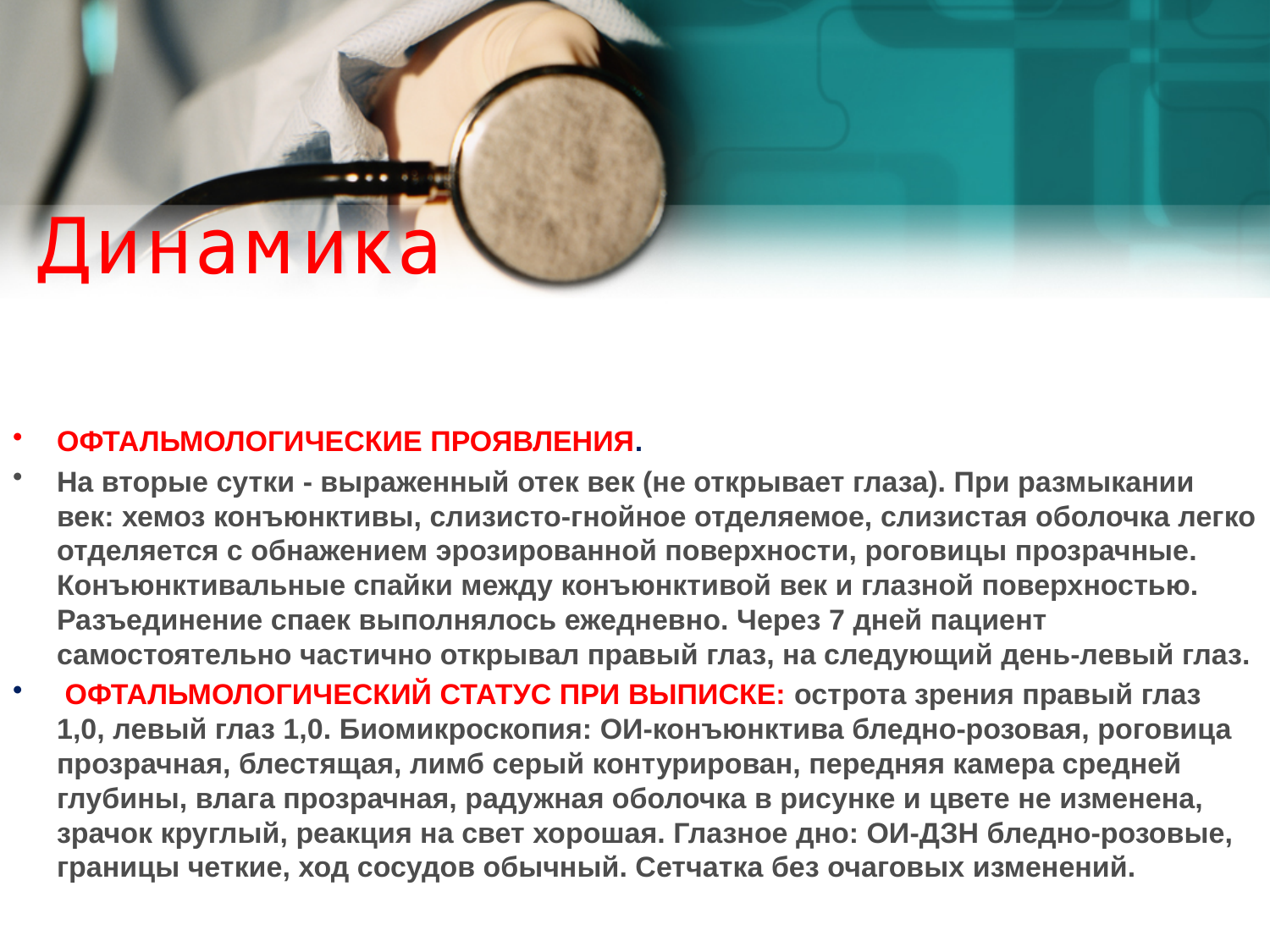

# Динамика
ОФТАЛЬМОЛОГИЧЕСКИЕ ПРОЯВЛЕНИЯ.
На вторые сутки - выраженный отек век (не открывает глаза). При размыкании век: хемоз конъюнктивы, слизисто-гнойное отделяемое, слизистая оболочка легко отделяется с обнажением эрозированной поверхности, роговицы прозрачные. Конъюнктивальные спайки между конъюнктивой век и глазной поверхностью. Разъединение спаек выполнялось ежедневно. Через 7 дней пациент самостоятельно частично открывал правый глаз, на следующий день-левый глаз.
 ОФТАЛЬМОЛОГИЧЕСКИЙ СТАТУС ПРИ ВЫПИСКЕ: острота зрения правый глаз 1,0, левый глаз 1,0. Биомикроскопия: ОИ-конъюнктива бледно-розовая, роговица прозрачная, блестящая, лимб серый контурирован, передняя камера средней глубины, влага прозрачная, радужная оболочка в рисунке и цвете не изменена, зрачок круглый, реакция на свет хорошая. Глазное дно: ОИ-ДЗН бледно-розовые, границы четкие, ход сосудов обычный. Сетчатка без очаговых изменений.